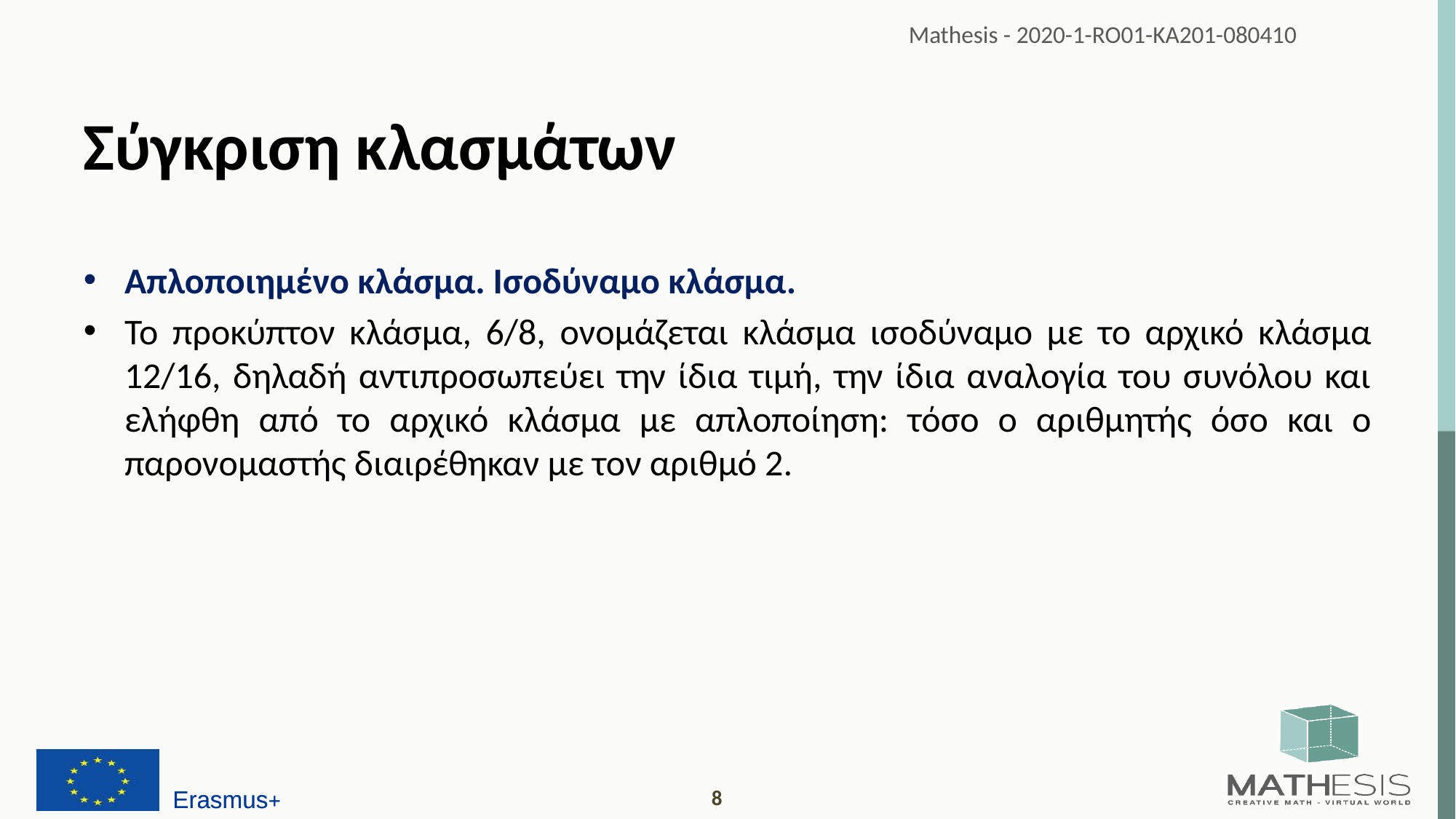

# Σύγκριση κλασμάτων

Απλοποιημένο κλάσμα. Ισοδύναμο κλάσμα.
Το προκύπτον κλάσμα, 6/8, ονομάζεται κλάσμα ισοδύναμο με το αρχικό κλάσμα 12/16, δηλαδή αντιπροσωπεύει την ίδια τιμή, την ίδια αναλογία του συνόλου και ελήφθη από το αρχικό κλάσμα με απλοποίηση: τόσο ο αριθμητής όσο και ο παρονομαστής διαιρέθηκαν με τον αριθμό 2.